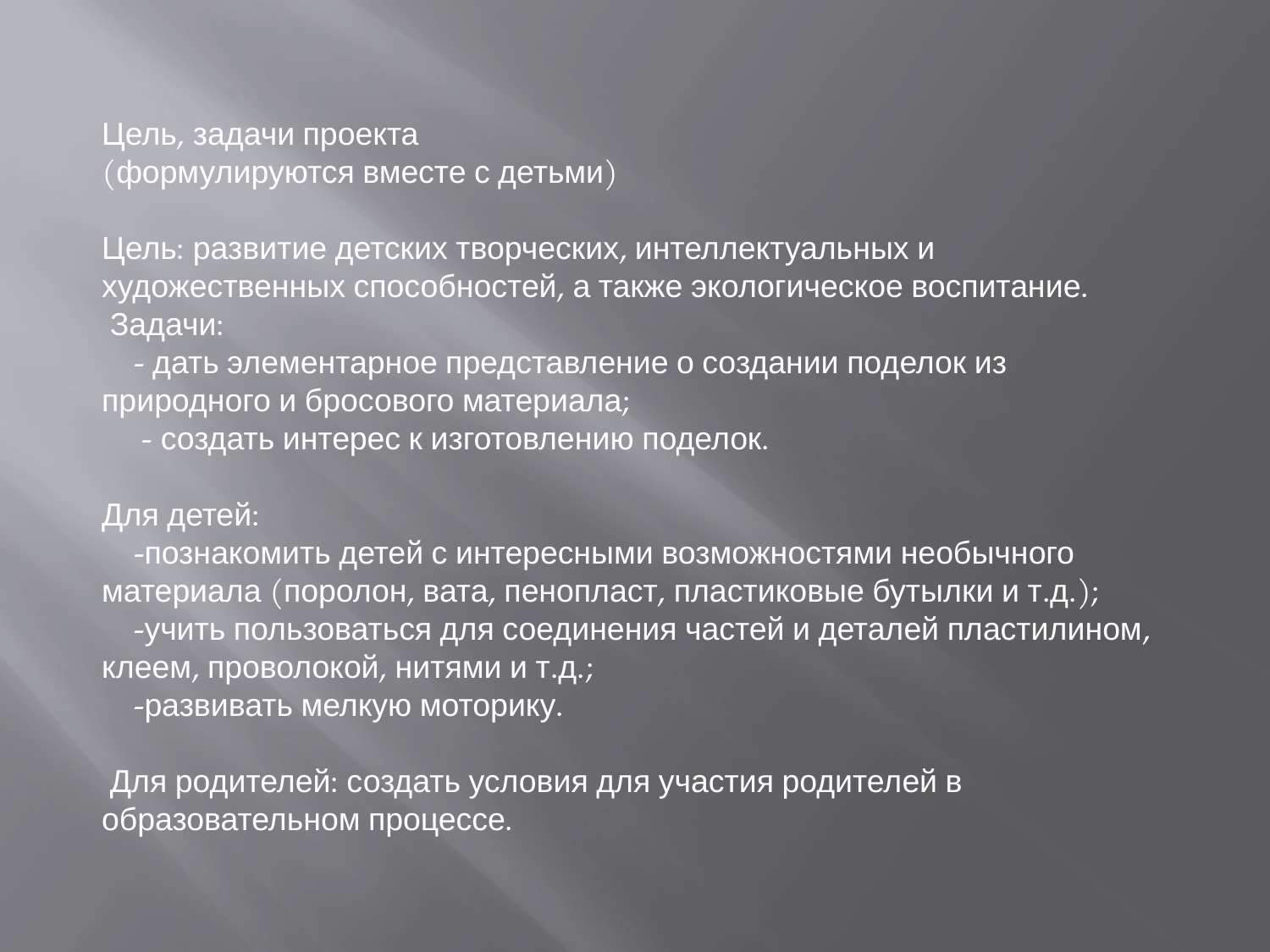

Цель, задачи проекта
(формулируются вместе с детьми)

Цель: развитие детских творческих, интеллектуальных и художественных способностей, а также экологическое воспитание.
 Задачи:
    - дать элементарное представление о создании поделок из природного и бросового материала;
     - создать интерес к изготовлению поделок.

Для детей:
    -познакомить детей с интересными возможностями необычного материала (поролон, вата, пенопласт, пластиковые бутылки и т.д.);
    -учить пользоваться для соединения частей и деталей пластилином, клеем, проволокой, нитями и т.д.;
    -развивать мелкую моторику.

 Для родителей: создать условия для участия родителей в образовательном процессе.